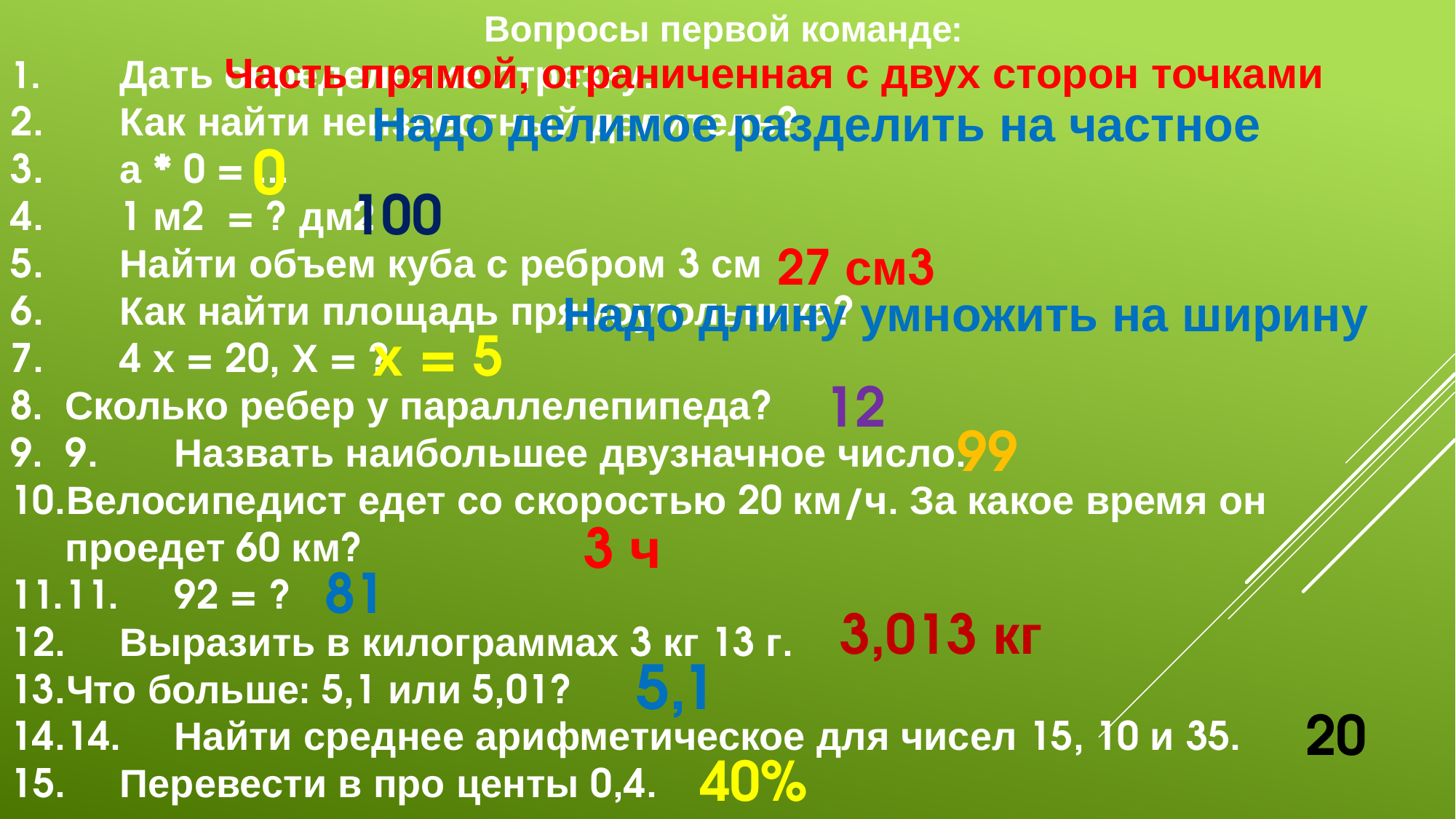

Вопросы первой команде:
1.	Дать определение отрезку.
2.	Как найти неизвестный делитель?
3.	а * 0 = ...
4.	1 м2  = ? дм2
5.	Найти объем куба с ребром 3 см
6.	Как найти площадь прямоугольника?
7.	4 х = 20, Х = ?
Сколько ребер у параллелепипеда?
9.	Назвать наибольшее двузначное число.
Велосипедист едет со скоростью 20 км/ч. За какое время он проедет 60 км?
11.	92 = ?
12.	Выразить в килограммах 3 кг 13 г.
Что больше: 5,1 или 5,01?
14.	Найти среднее арифметическое для чисел 15, 10 и 35.
15.	Перевести в про центы 0,4.
Часть прямой, ограниченная с двух сторон точками
Надо делимое разделить на частное
0
100
27 см3
Надо длину умножить на ширину
х = 5
12
99
3 ч
81
3,013 кг
5,1
20
40%